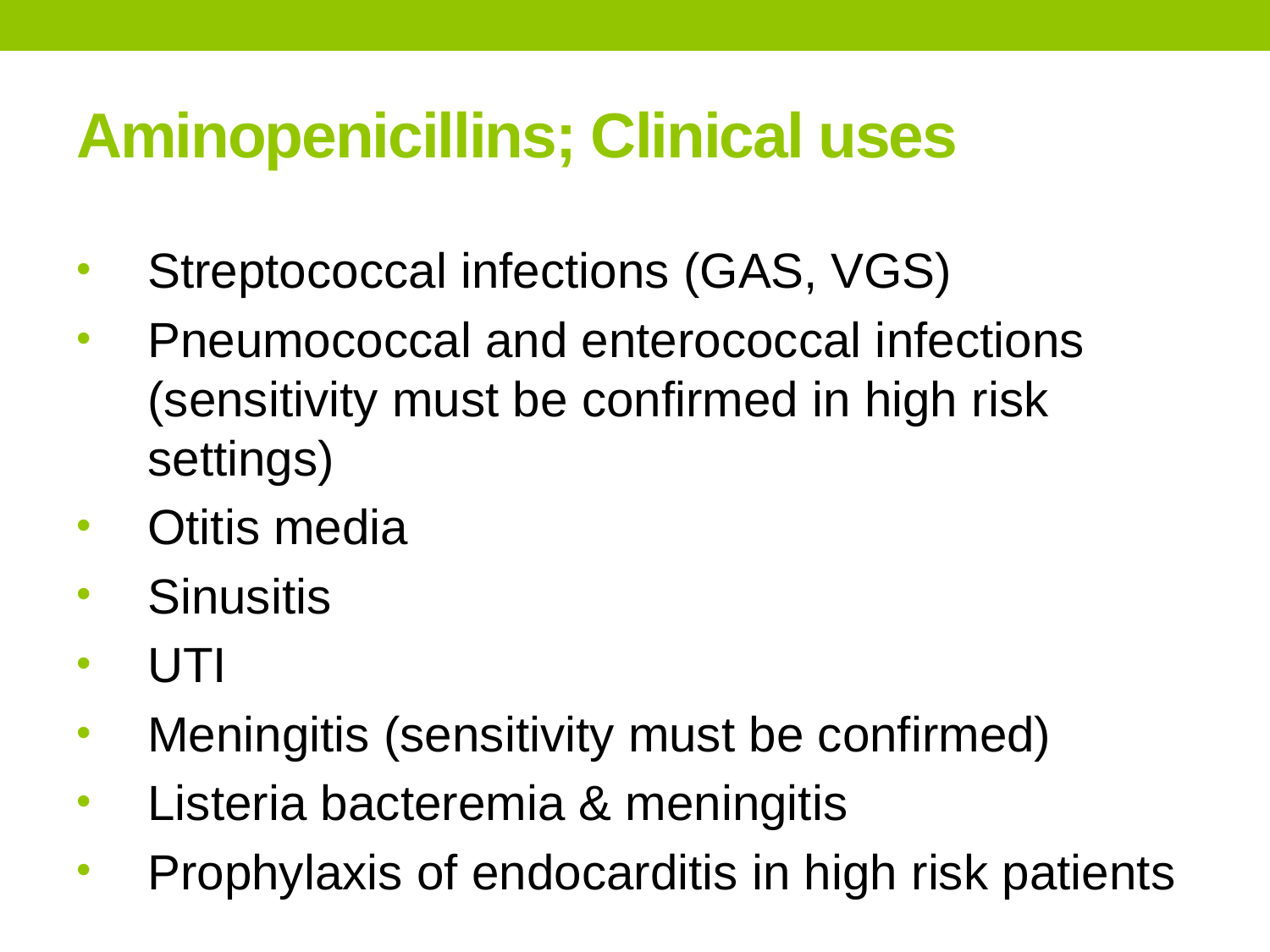

# Aminopenicillins; Clinical uses
Streptococcal infections (GAS, VGS)
Pneumococcal and enterococcal infections (sensitivity must be confirmed in high risk settings)
Otitis media
Sinusitis
UTI
Meningitis (sensitivity must be confirmed)
Listeria bacteremia & meningitis
Prophylaxis of endocarditis in high risk patients